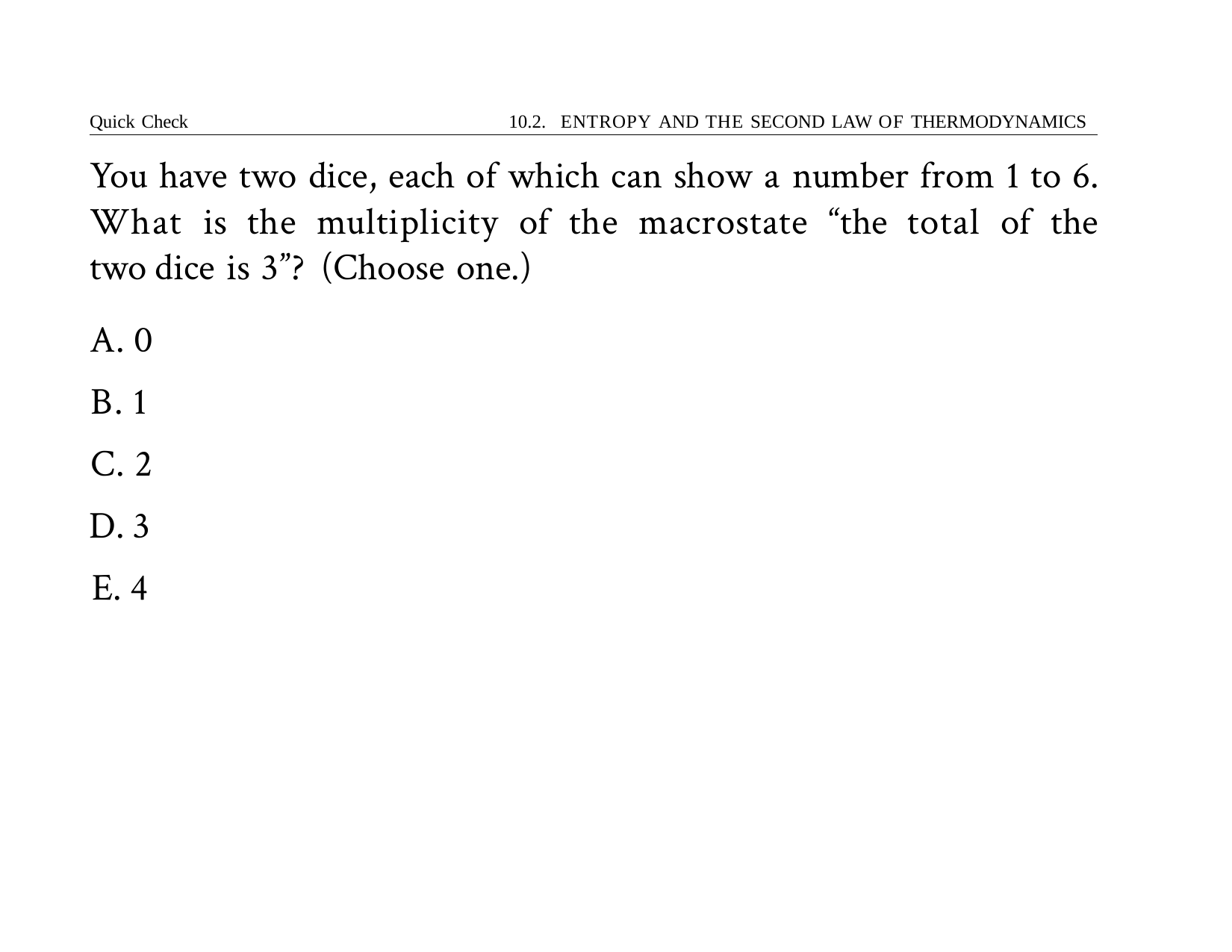

Quick Check	10.2.  ENTROPY AND THE SECOND LAW OF THERMODYNAMICS

# You have two dice, each of which can show a number from 1 to 6. What is the multiplicity of the macrostate “the total of the two dice is 3”? (Choose one.)
A. 0
B. 1
C. 2
D. 3
E. 4